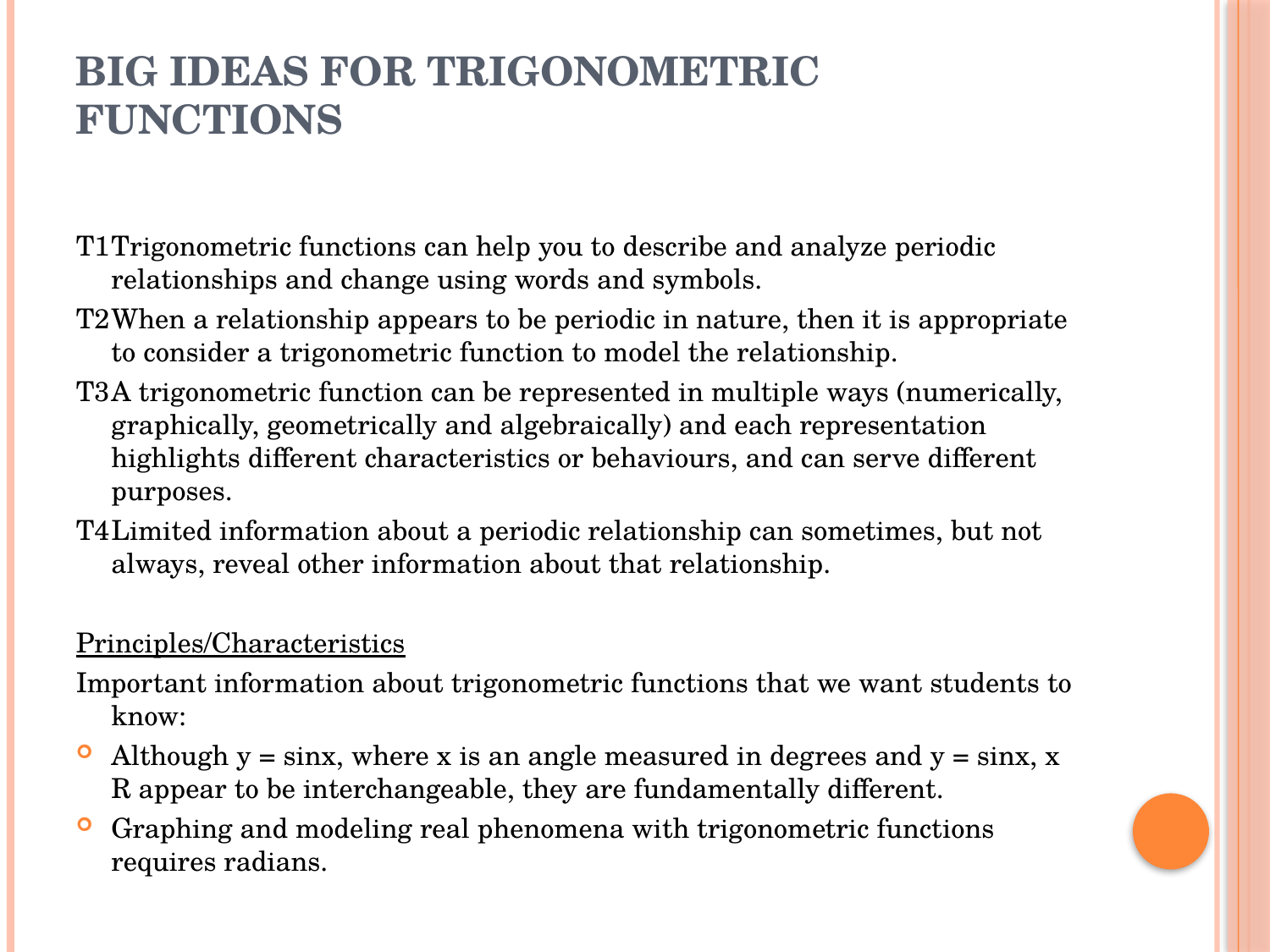

# Big Ideas for Trigonometric Functions
T1	Trigonometric functions can help you to describe and analyze periodic relationships and change using words and symbols.
T2	When a relationship appears to be periodic in nature, then it is appropriate to consider a trigonometric function to model the relationship.
T3	A trigonometric function can be represented in multiple ways (numerically, graphically, geometrically and algebraically) and each representation highlights different characteristics or behaviours, and can serve different purposes.
T4	Limited information about a periodic relationship can sometimes, but not always, reveal other information about that relationship.

Principles/Characteristics
Important information about trigonometric functions that we want students to know:
Although y = sinx, where x is an angle measured in degrees and y = sinx, x R appear to be interchangeable, they are fundamentally different.
Graphing and modeling real phenomena with trigonometric functions requires radians.